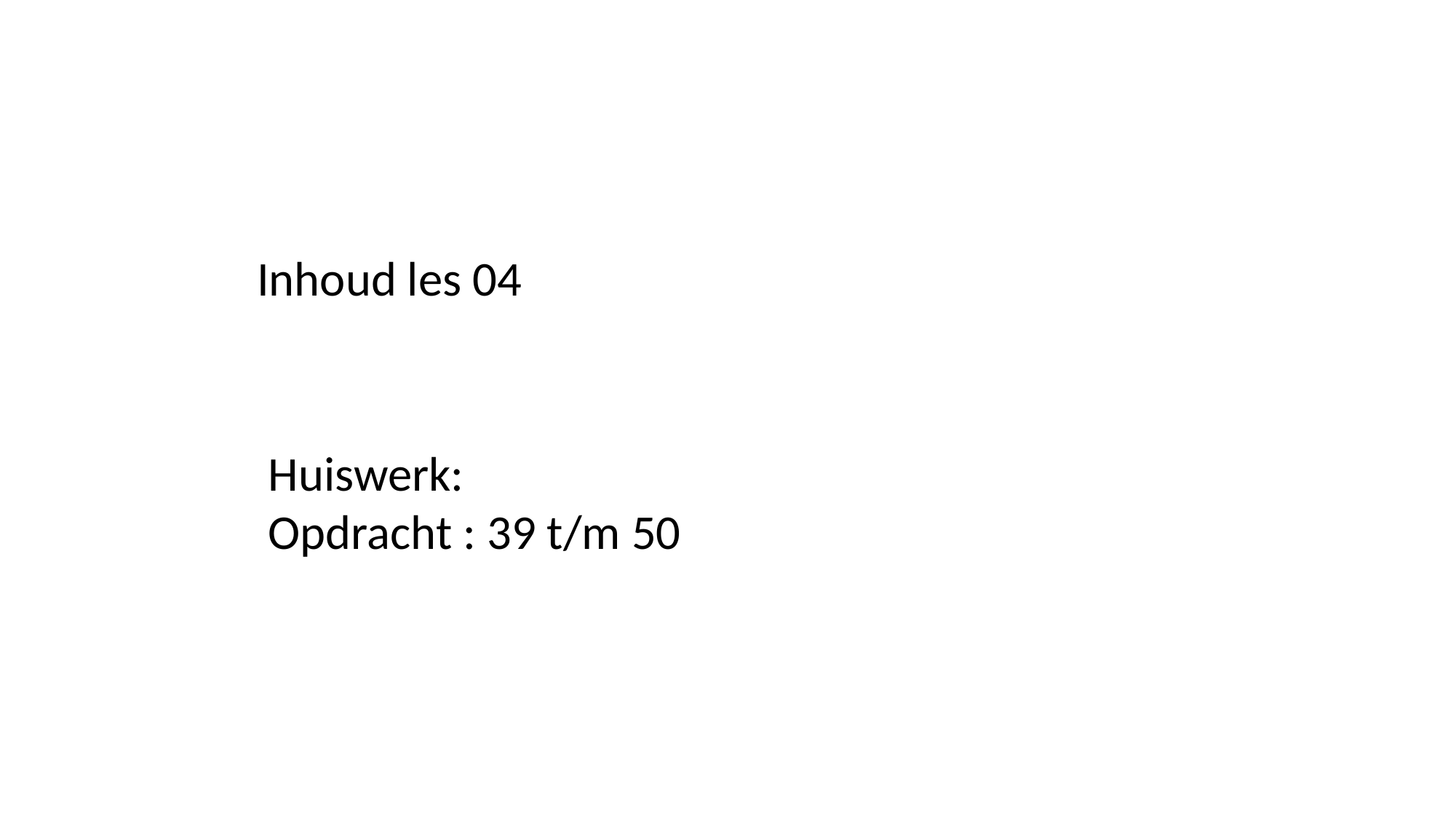

Inhoud les 04
Huiswerk:
Opdracht : 39 t/m 50